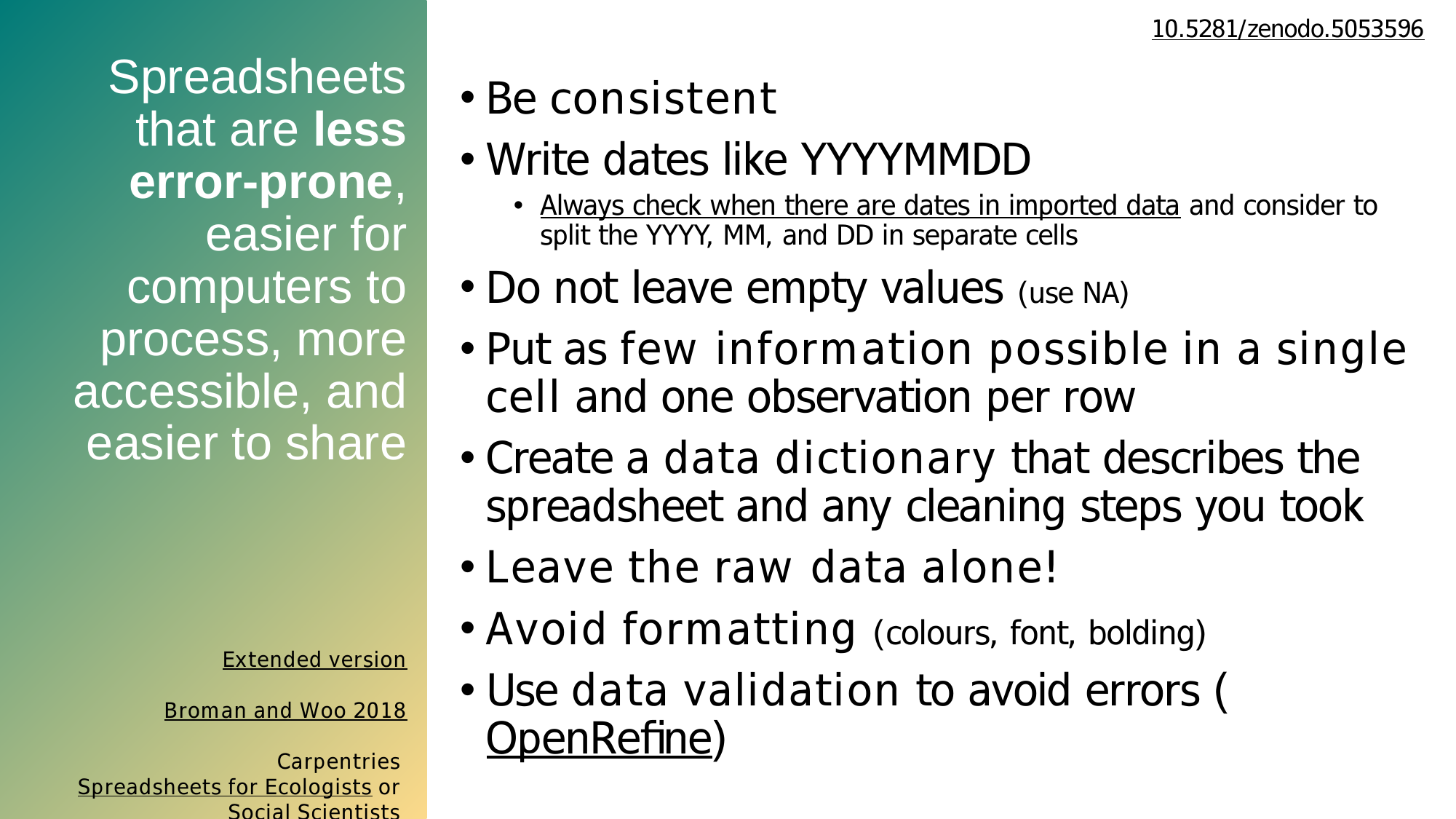

10.5281/zenodo.5053596
Spreadsheets that are less error-prone, easier for computers to process, more accessible, and easier to share
Be consistent
Write dates like YYYYMMDD
Always check when there are dates in imported data and consider to split the YYYY, MM, and DD in separate cells
Do not leave empty values (use NA)
Put as few information possible in a single cell and one observation per row
Create a data dictionary that describes the spreadsheet and any cleaning steps you took
Leave the raw data alone!
Avoid formatting (colours, font, bolding)
Use data validation to avoid errors (OpenRefine)
Extended version
Broman and Woo 2018
Carpentries Spreadsheets for Ecologists or Social Scientists